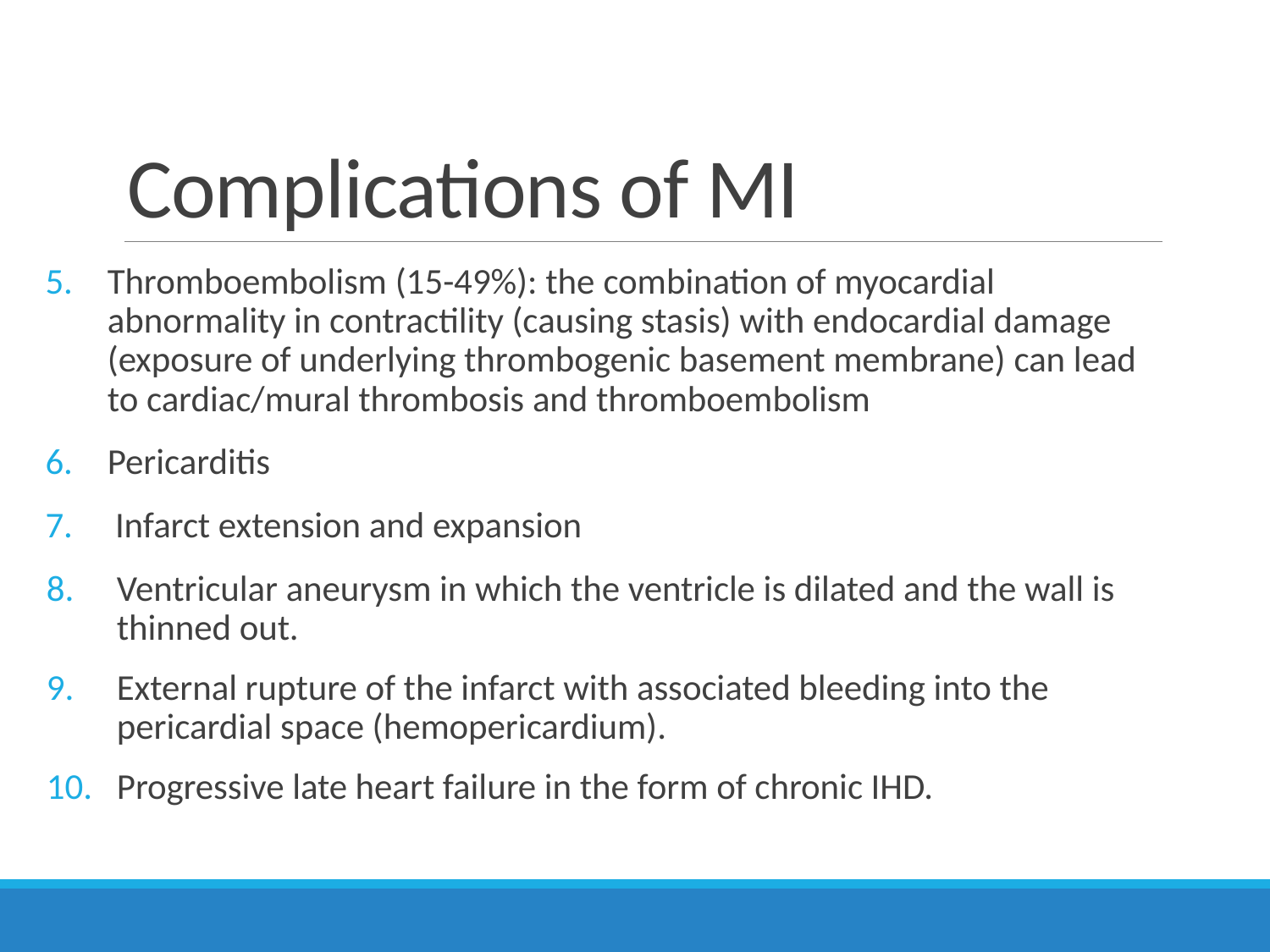

# Complications of MI
Thromboembolism (15-49%): the combination of myocardial abnormality in contractility (causing stasis) with endocardial damage (exposure of underlying thrombogenic basement membrane) can lead to cardiac/mural thrombosis and thromboembolism
Pericarditis
Infarct extension and expansion
Ventricular aneurysm in which the ventricle is dilated and the wall is thinned out.
External rupture of the infarct with associated bleeding into the pericardial space (hemopericardium).
Progressive late heart failure in the form of chronic IHD.